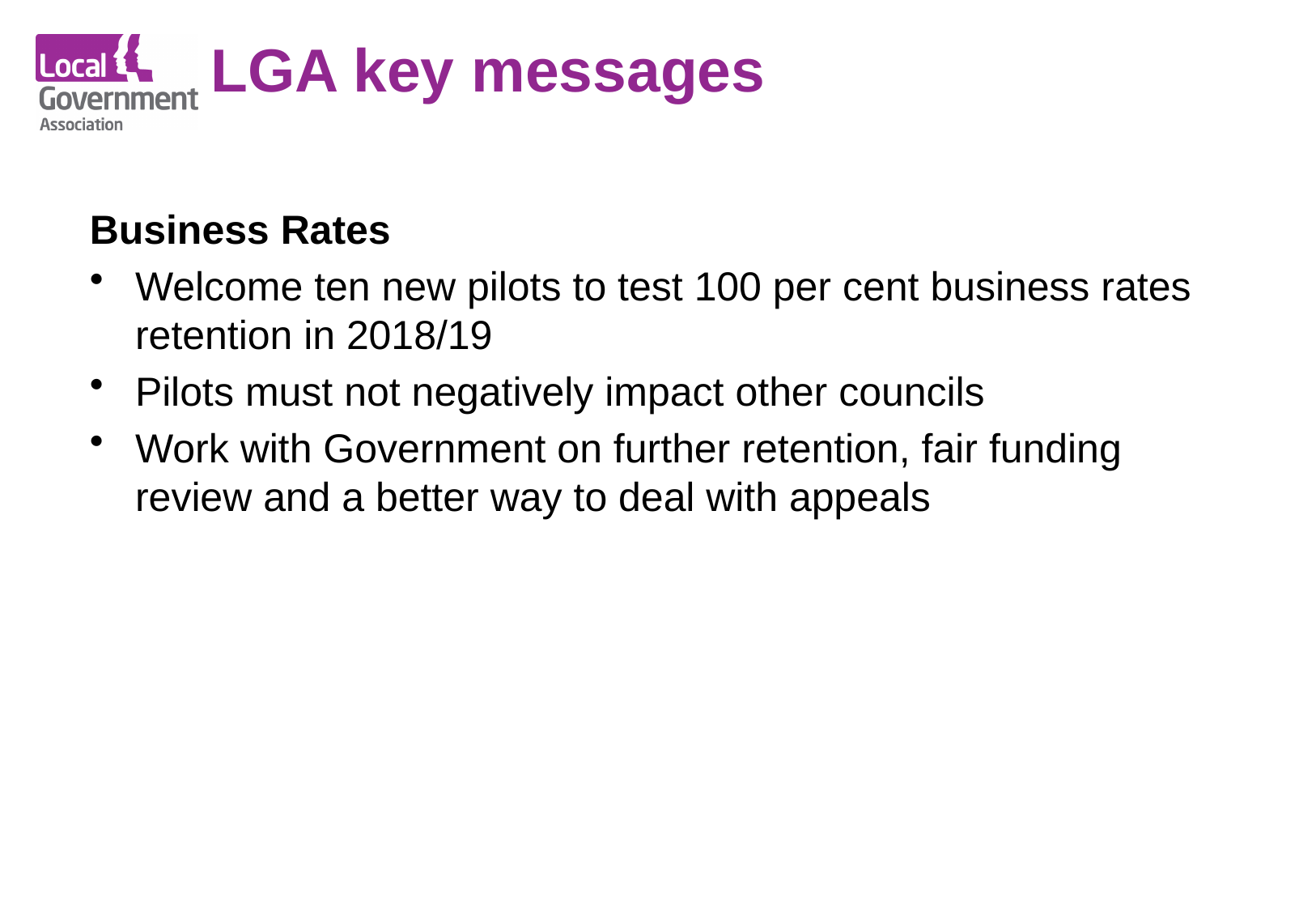

LGA key messages
Business Rates
Welcome ten new pilots to test 100 per cent business rates retention in 2018/19
Pilots must not negatively impact other councils
Work with Government on further retention, fair funding review and a better way to deal with appeals